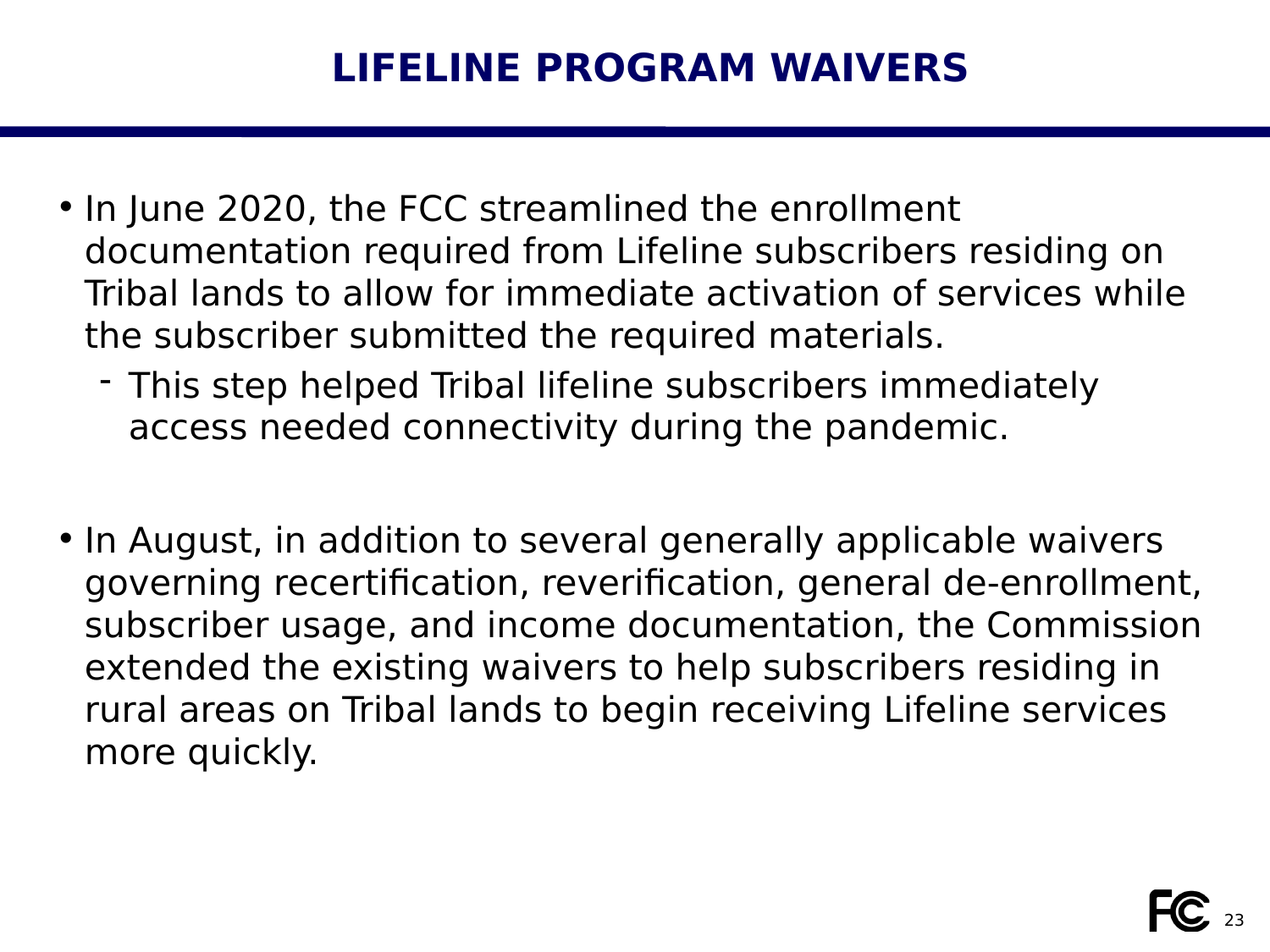

# LIFELINE PROGRAM WAIVERS
In June 2020, the FCC streamlined the enrollment documentation required from Lifeline subscribers residing on Tribal lands to allow for immediate activation of services while the subscriber submitted the required materials.
This step helped Tribal lifeline subscribers immediately access needed connectivity during the pandemic.

In August, in addition to several generally applicable waivers governing recertification, reverification, general de-enrollment, subscriber usage, and income documentation, the Commission extended the existing waivers to help subscribers residing in rural areas on Tribal lands to begin receiving Lifeline services more quickly.

23